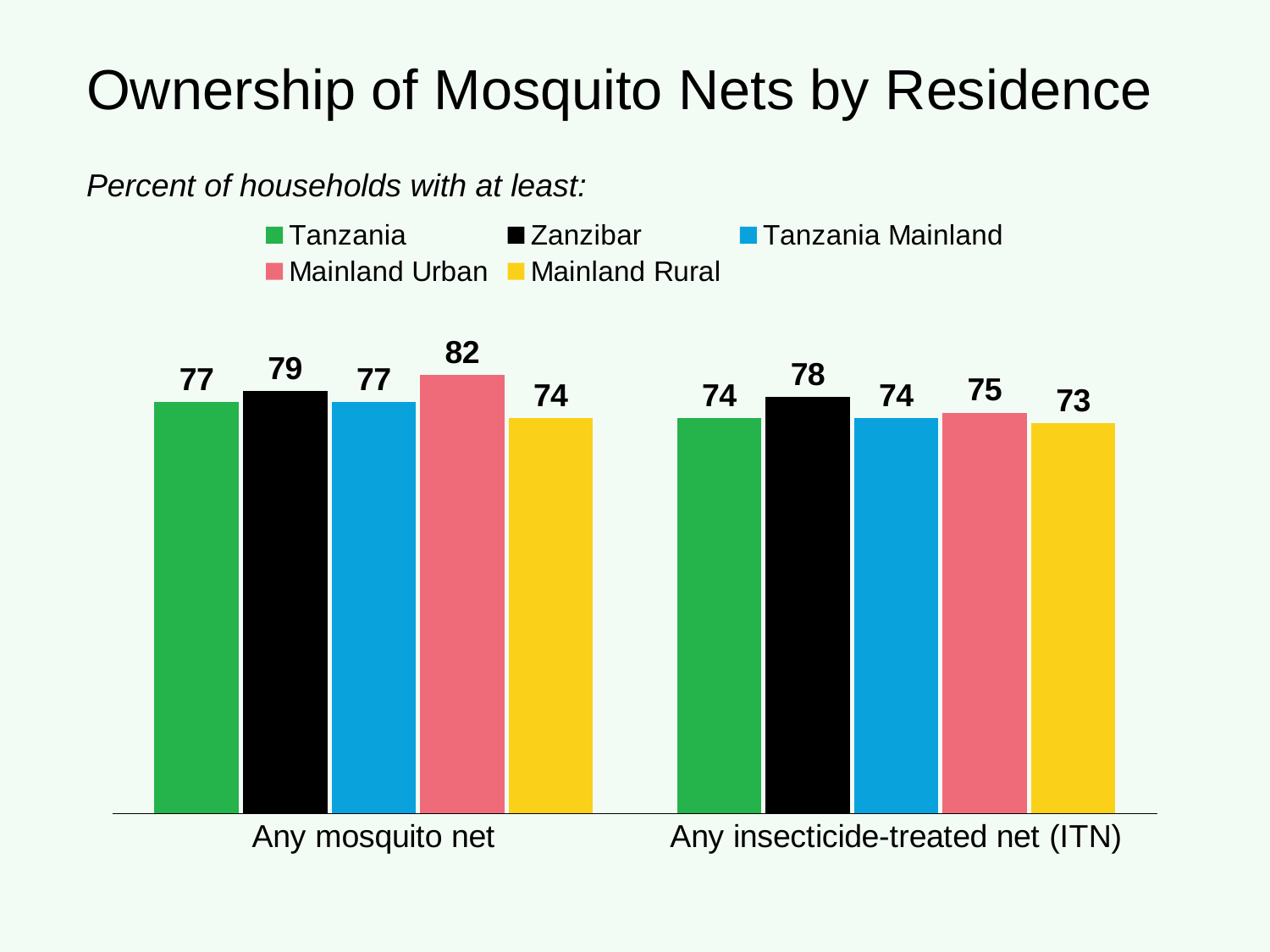

# Ownership of Mosquito Nets by Residence
Percent of households with at least:

### Chart

| Category | Tanzania | Zanzibar | Tanzania Mainland | Mainland Urban | Mainland Rural |
|---|---|---|---|---|---|
| Any mosquito net | 77.0 | 79.0 | 77.0 | 82.0 | 74.0 |
| Any insecticide-treated net (ITN) | 74.0 | 78.0 | 74.0 | 75.0 | 73.0 |